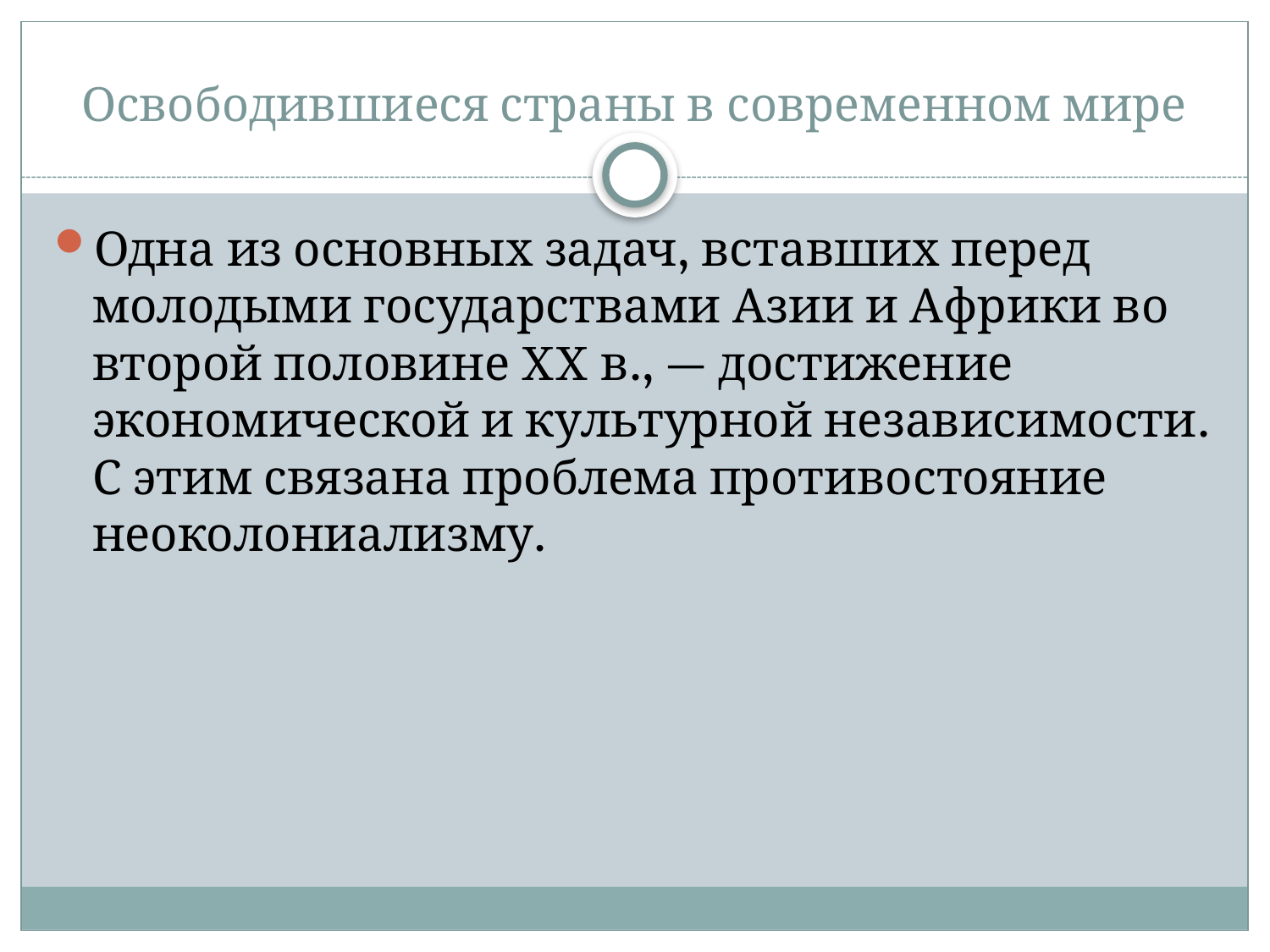

# Освободившиеся страны в современном мире
Одна из основных задач, вставших перед молодыми государствами Азии и Африки во второй половине XX в., — достижение экономической и культурной независимости. С этим связана проблема противостояние неоколониализму.